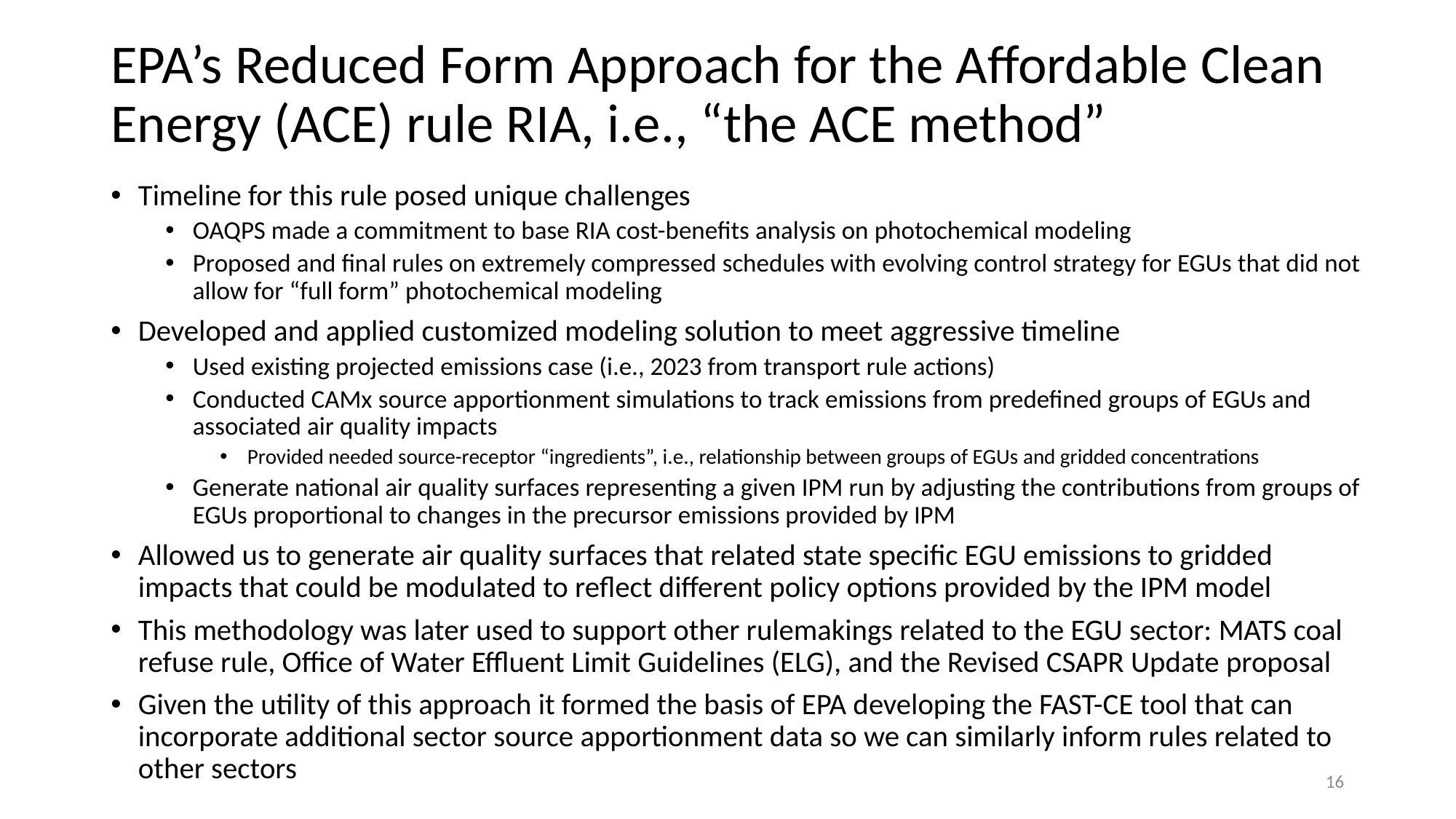

# EPA’s Reduced Form Approach for the Affordable Clean Energy (ACE) rule RIA, i.e., “the ACE method”
Timeline for this rule posed unique challenges
OAQPS made a commitment to base RIA cost-benefits analysis on photochemical modeling
Proposed and final rules on extremely compressed schedules with evolving control strategy for EGUs that did not allow for “full form” photochemical modeling
Developed and applied customized modeling solution to meet aggressive timeline
Used existing projected emissions case (i.e., 2023 from transport rule actions)
Conducted CAMx source apportionment simulations to track emissions from predefined groups of EGUs and associated air quality impacts
Provided needed source-receptor “ingredients”, i.e., relationship between groups of EGUs and gridded concentrations
Generate national air quality surfaces representing a given IPM run by adjusting the contributions from groups of EGUs proportional to changes in the precursor emissions provided by IPM
Allowed us to generate air quality surfaces that related state specific EGU emissions to gridded impacts that could be modulated to reflect different policy options provided by the IPM model
This methodology was later used to support other rulemakings related to the EGU sector: MATS coal refuse rule, Office of Water Effluent Limit Guidelines (ELG), and the Revised CSAPR Update proposal
Given the utility of this approach it formed the basis of EPA developing the FAST-CE tool that can incorporate additional sector source apportionment data so we can similarly inform rules related to other sectors

16